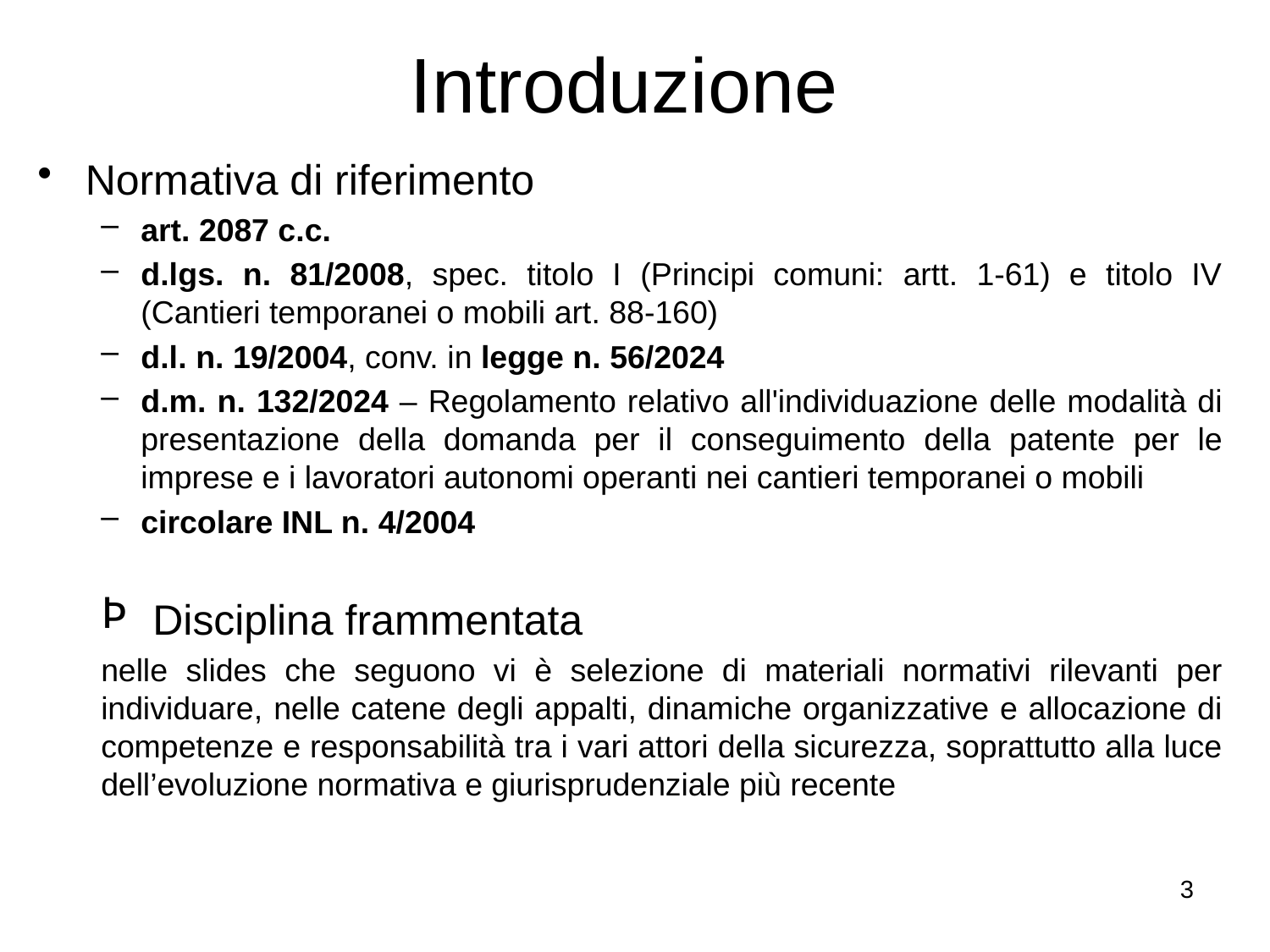

# Introduzione
Normativa di riferimento
art. 2087 c.c.
d.lgs. n. 81/2008, spec. titolo I (Principi comuni: artt. 1-61) e titolo IV (Cantieri temporanei o mobili art. 88-160)
d.l. n. 19/2004, conv. in legge n. 56/2024
d.m. n. 132/2024 – Regolamento relativo all'individuazione delle modalità di presentazione della domanda per il conseguimento della patente per le imprese e i lavoratori autonomi operanti nei cantieri temporanei o mobili
circolare INL n. 4/2004

 Disciplina frammentata
nelle slides che seguono vi è selezione di materiali normativi rilevanti per individuare, nelle catene degli appalti, dinamiche organizzative e allocazione di competenze e responsabilità tra i vari attori della sicurezza, soprattutto alla luce dell’evoluzione normativa e giurisprudenziale più recente
3